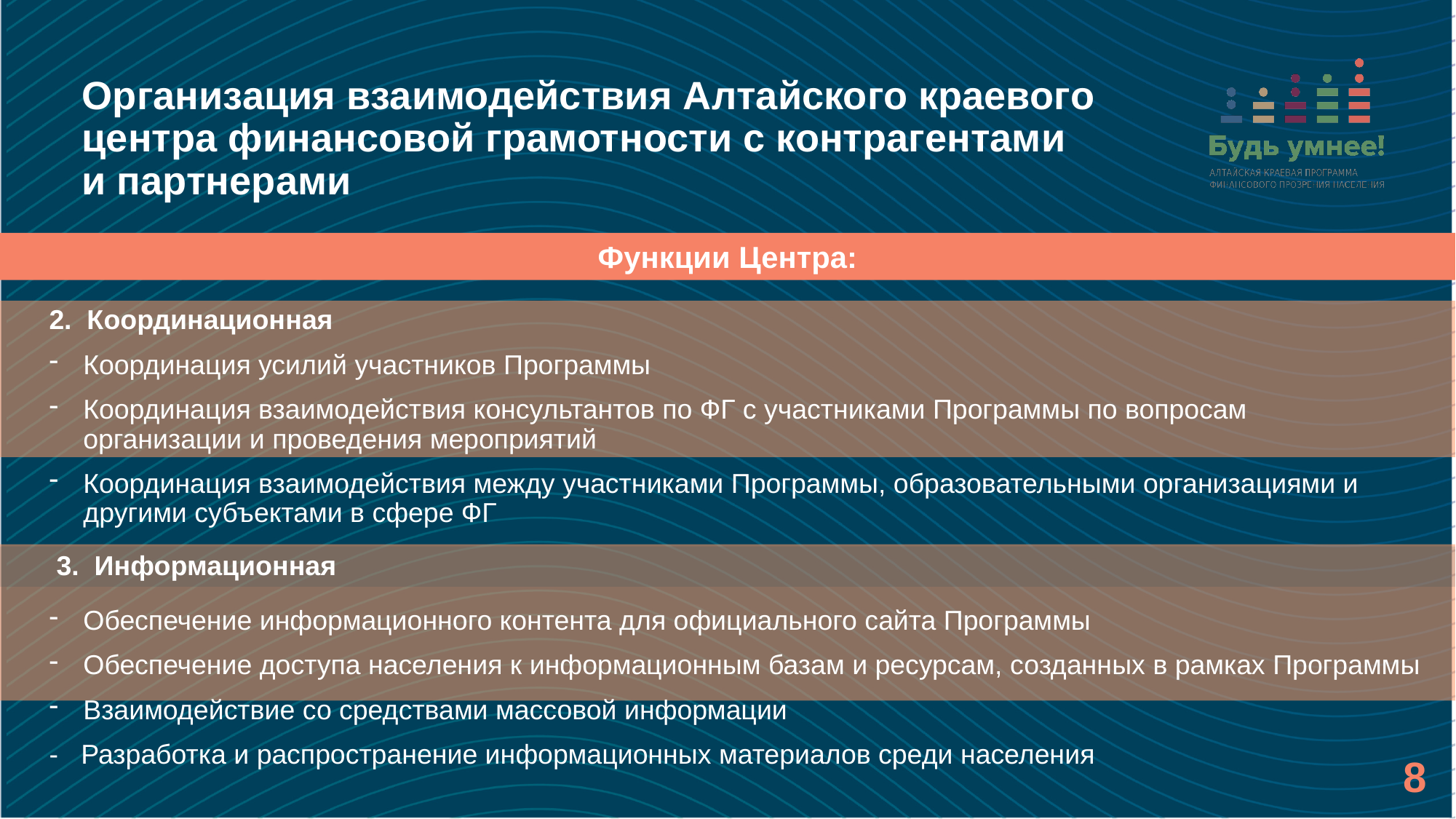

Организация взаимодействия Алтайского краевого центра финансовой грамотности с контрагентами
и партнерами
Функции Центра:

2.  Координационная
Координация усилий участников Программы
Координация взаимодействия консультантов по ФГ с участниками Программы по вопросам организации и проведения мероприятий
Координация взаимодействия между участниками Программы, образовательными организациями и другими субъектами в сфере ФГ

      3.  Информационная
Обеспечение информационного контента для официального сайта Программы
Обеспечение доступа населения к информационным базам и ресурсам, созданных в рамках Программы
Взаимодействие со средствами массовой информации
-   Разработка и распространение информационных материалов среди населения
8